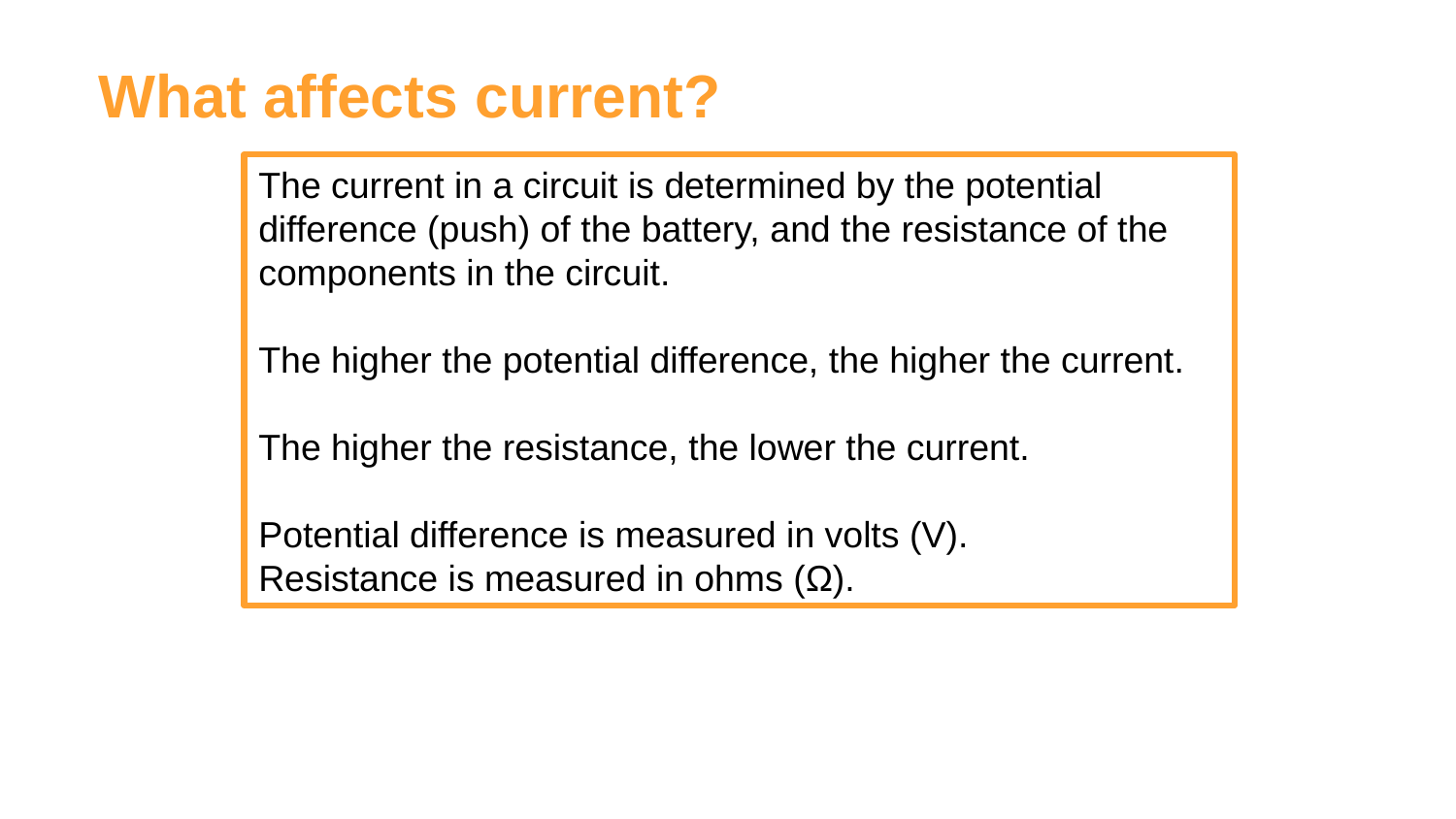

What affects current?
The current in a circuit is determined by the potential difference (push) of the battery, and the resistance of the components in the circuit.

The higher the potential difference, the higher the current.

The higher the resistance, the lower the current.

Potential difference is measured in volts (V).
Resistance is measured in ohms (Ω).